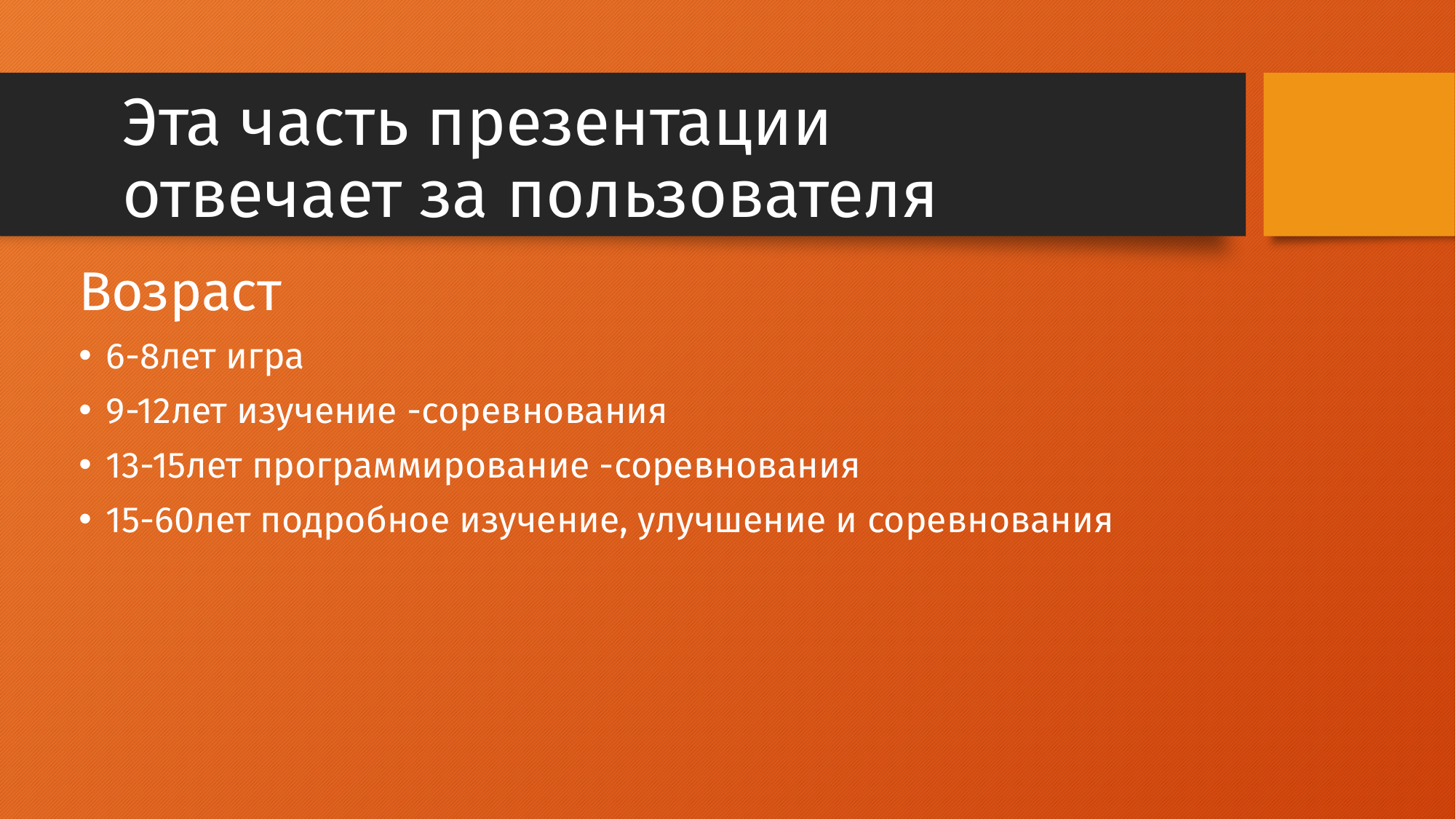

Эта часть презентации отвечает за пользователя
# Возраст
6-8лет игра
9-12лет изучение -соревнования
13-15лет программирование -соревнования
15-60лет подробное изучение, улучшение и соревнования